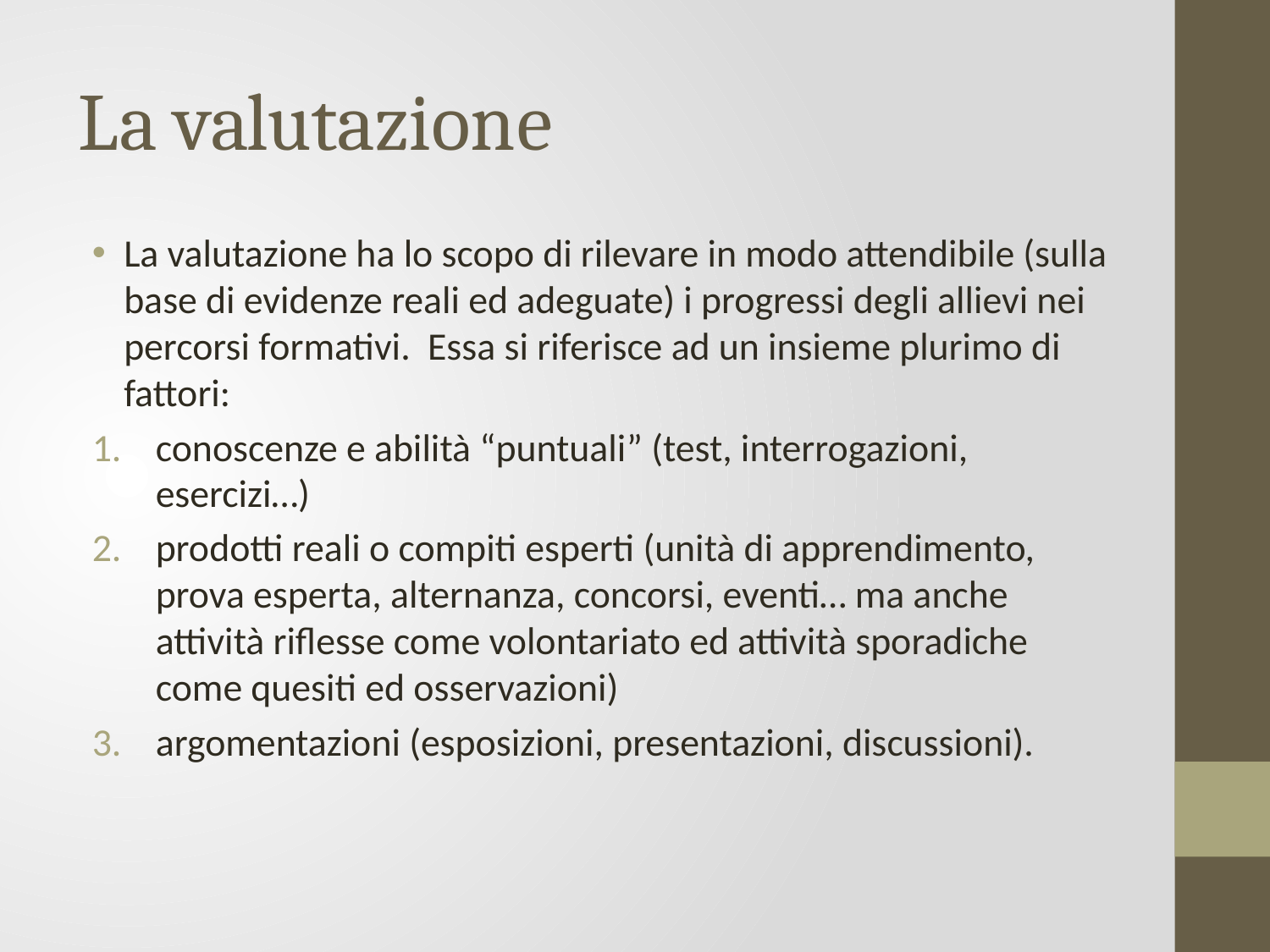

# La valutazione
La valutazione ha lo scopo di rilevare in modo attendibile (sulla base di evidenze reali ed adeguate) i progressi degli allievi nei percorsi formativi.  Essa si riferisce ad un insieme plurimo di fattori:
conoscenze e abilità “puntuali” (test, interrogazioni, esercizi…)
prodotti reali o compiti esperti (unità di apprendimento, prova esperta, alternanza, concorsi, eventi… ma anche attività riflesse come volontariato ed attività sporadiche come quesiti ed osservazioni)
argomentazioni (esposizioni, presentazioni, discussioni).